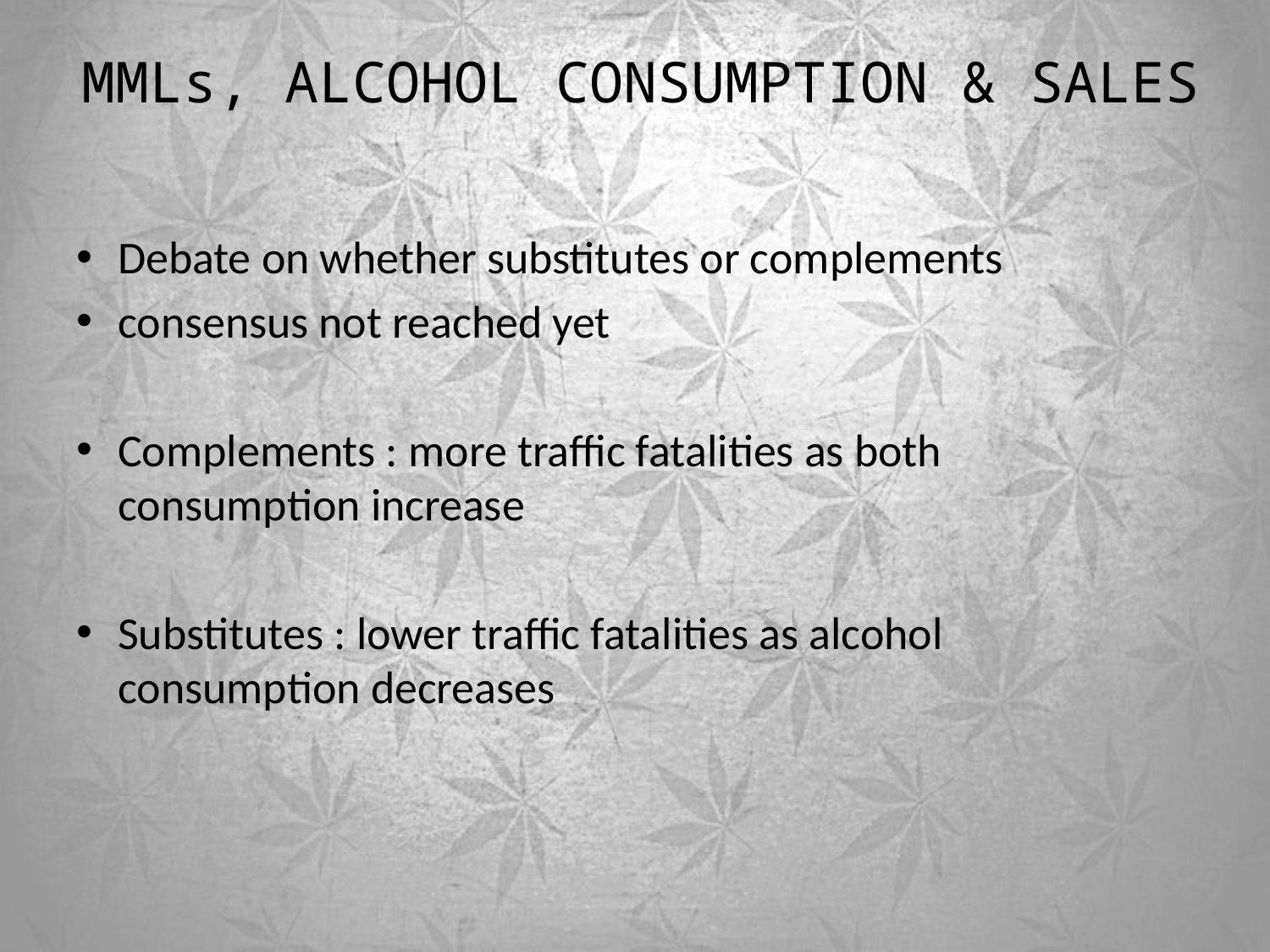

# MMLs, ALCOHOL CONSUMPTION & SALES
Debate on whether substitutes or complements
consensus not reached yet

Complements : more traffic fatalities as both consumption increase

Substitutes : lower traffic fatalities as alcohol consumption decreases